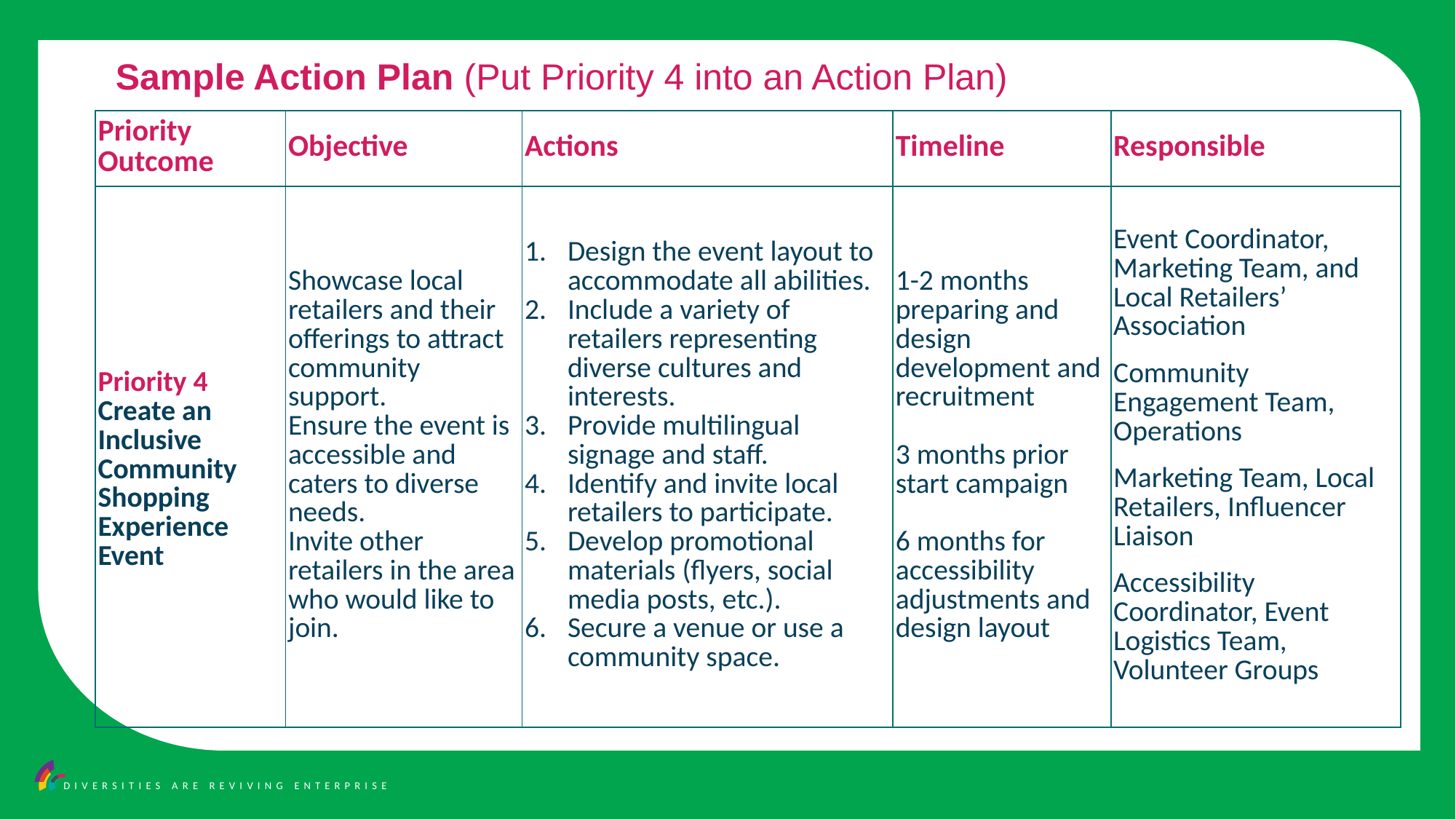

Sample Action Plan (Put Priority 4 into an Action Plan)
| Priority Outcome | Objective | Actions | Timeline | Responsible |
| --- | --- | --- | --- | --- |
| Priority 4 Create an Inclusive Community Shopping Experience Event | Showcase local retailers and their offerings to attract community support. Ensure the event is accessible and caters to diverse needs. Invite other retailers in the area who would like to join. | Design the event layout to accommodate all abilities. Include a variety of retailers representing diverse cultures and interests. Provide multilingual signage and staff. Identify and invite local retailers to participate. Develop promotional materials (flyers, social media posts, etc.). Secure a venue or use a community space. | 1-2 months preparing and design development and recruitment 3 months prior start campaign 6 months for accessibility adjustments and design layout | Event Coordinator, Marketing Team, and Local Retailers’ Association Community Engagement Team, Operations Marketing Team, Local Retailers, Influencer Liaison Accessibility Coordinator, Event Logistics Team, Volunteer Groups |
Action Plan